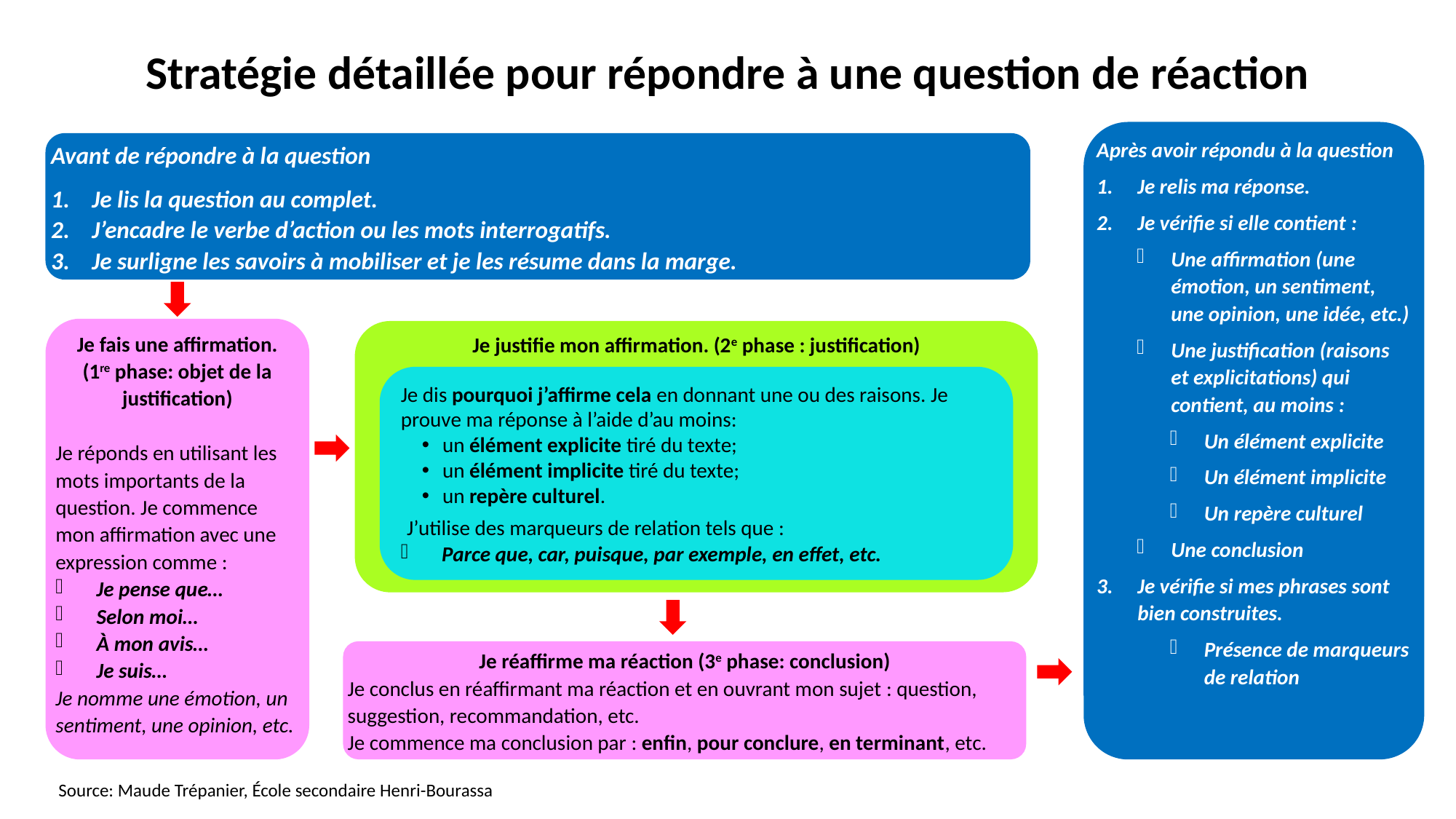

Avant de répondre à la question
Je lis la question au complet.
J’encadre le verbe d’action ou les mots interrogatifs.
Je surligne les savoirs à mobiliser et je les résume dans la marge.
# Stratégie détaillée pour répondre à une question de réaction
Je justifie mon affirmation. (2e phase : justification)
Après avoir répondu à la question
Je relis ma réponse.
Je vérifie si elle contient :
Une affirmation (une émotion, un sentiment, une opinion, une idée, etc.)
Une justification (raisons et explicitations) qui contient, au moins :
Un élément explicite
Un élément implicite
Un repère culturel
Une conclusion
Je vérifie si mes phrases sont bien construites.
Présence de marqueurs de relation

Je réaffirme ma réaction (3e phase: conclusion)
Je conclus en réaffirmant ma réaction et en ouvrant mon sujet : question, suggestion, recommandation, etc.
Je commence ma conclusion par : enfin, pour conclure, en terminant, etc.
Je dis pourquoi j’affirme cela en donnant une ou des raisons. Je prouve ma réponse à l’aide d’au moins:
un élément explicite tiré du texte;
un élément implicite tiré du texte;
un repère culturel.
 J’utilise des marqueurs de relation tels que :
Parce que, car, puisque, par exemple, en effet, etc.
Je fais une affirmation.
(1re phase: objet de la justification)

Je réponds en utilisant les mots importants de la question. Je commence mon affirmation avec une expression comme :
Je pense que…
Selon moi…
À mon avis…
Je suis…
Je nomme une émotion, un sentiment, une opinion, etc.

Source: Maude Trépanier, École secondaire Henri-Bourassa